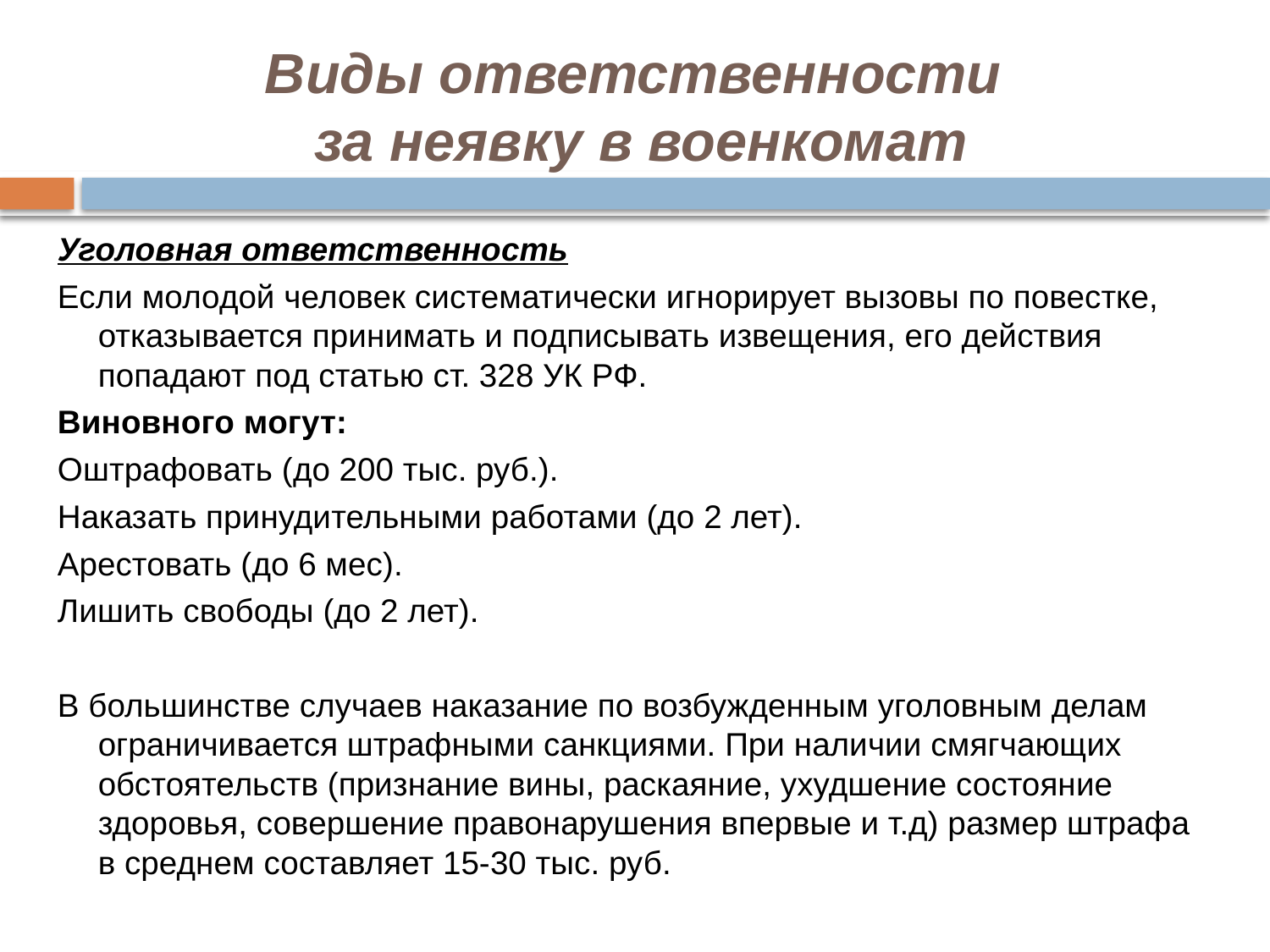

Виды ответственности
за неявку в военкомат
Уголовная ответственность
Если молодой человек систематически игнорирует вызовы по повестке, отказывается принимать и подписывать извещения, его действия попадают под статью ст. 328 УК РФ.
Виновного могут:
Оштрафовать (до 200 тыс. руб.).
Наказать принудительными работами (до 2 лет).
Арестовать (до 6 мес).
Лишить свободы (до 2 лет).

В большинстве случаев наказание по возбужденным уголовным делам ограничивается штрафными санкциями. При наличии смягчающих обстоятельств (признание вины, раскаяние, ухудшение состояние здоровья, совершение правонарушения впервые и т.д) размер штрафа в среднем составляет 15-30 тыс. руб.